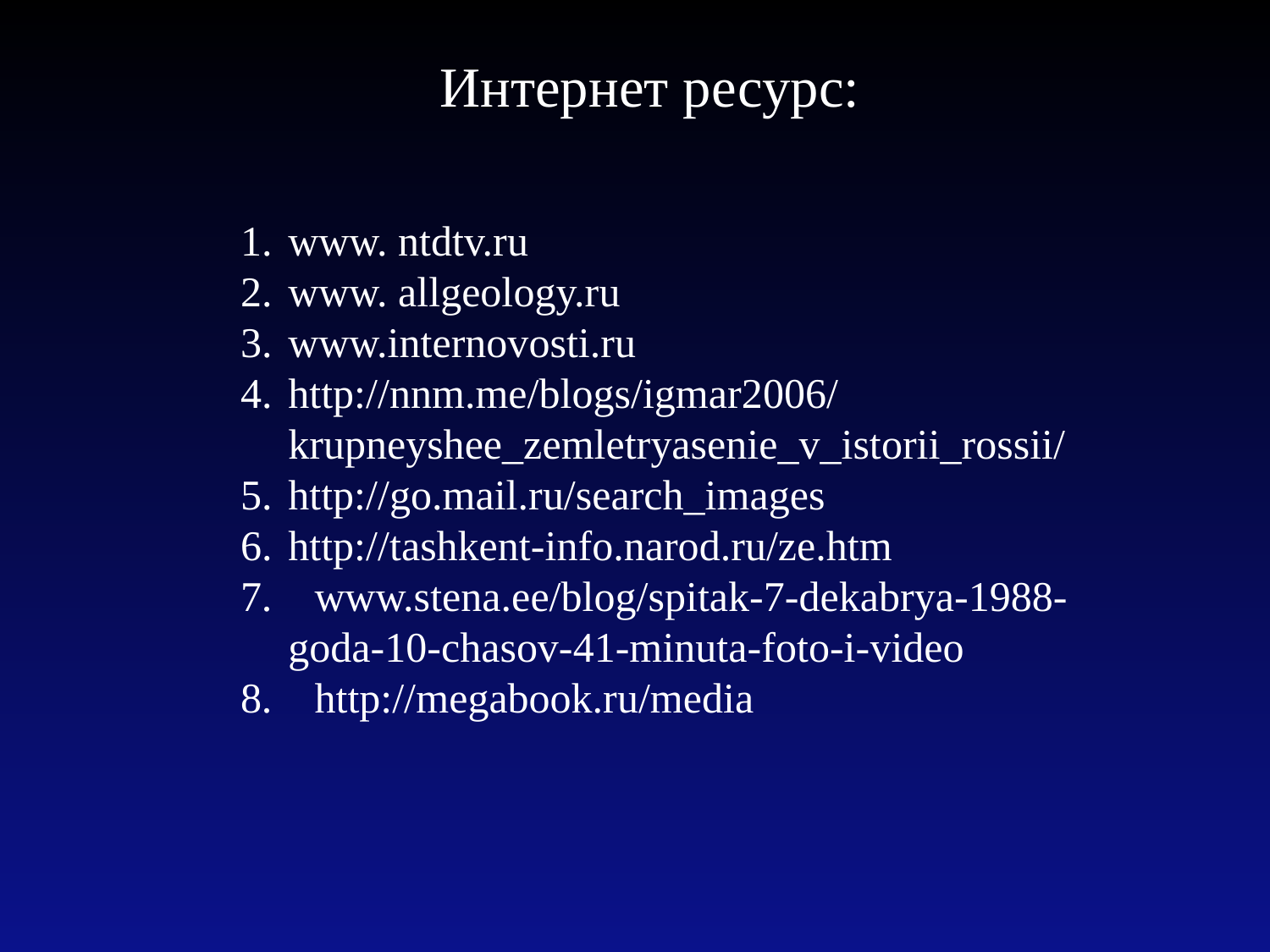

Интернет ресурс:

www. ntdtv.ru
www. allgeology.ru
www.internovosti.ru
http://nnm.me/blogs/igmar2006/krupneyshee_zemletryasenie_v_istorii_rossii/
http://go.mail.ru/search_images
http://tashkent-info.narod.ru/ze.htm
7.    www.stena.ee/blog/spitak-7-dekabrya-1988-goda-10-chasov-41-minuta-foto-i-video
8.    http://megabook.ru/media